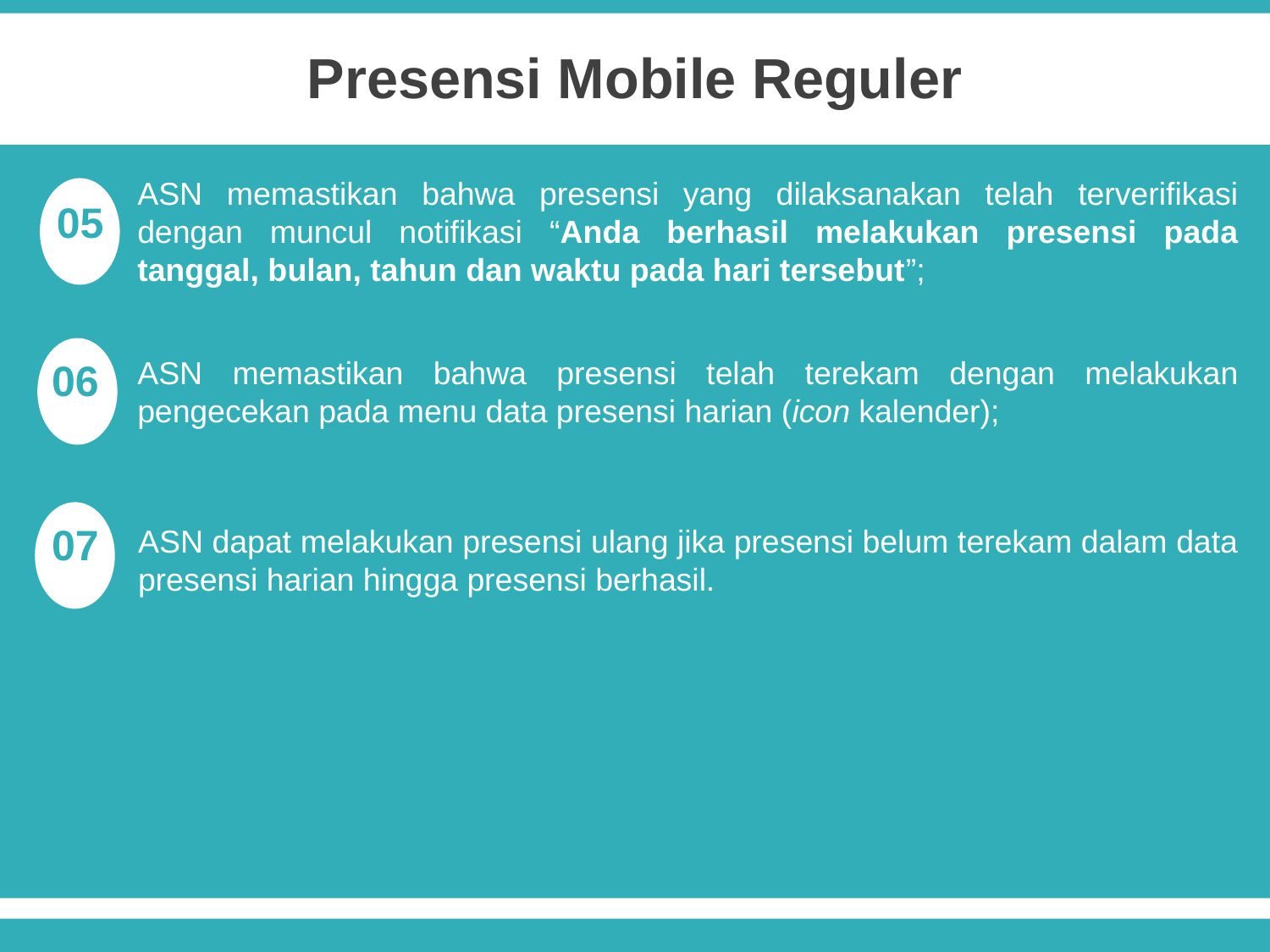

Presensi Mobile Reguler

ASN memastikan bahwa presensi yang dilaksanakan telah terverifikasi dengan muncul notifikasi “Anda berhasil melakukan presensi pada tanggal, bulan, tahun dan waktu pada hari tersebut”;

05

06
ASN memastikan bahwa presensi telah terekam dengan melakukan pengecekan pada menu data presensi harian (icon kalender);

07
ASN dapat melakukan presensi ulang jika presensi belum terekam dalam data presensi harian hingga presensi berhasil.